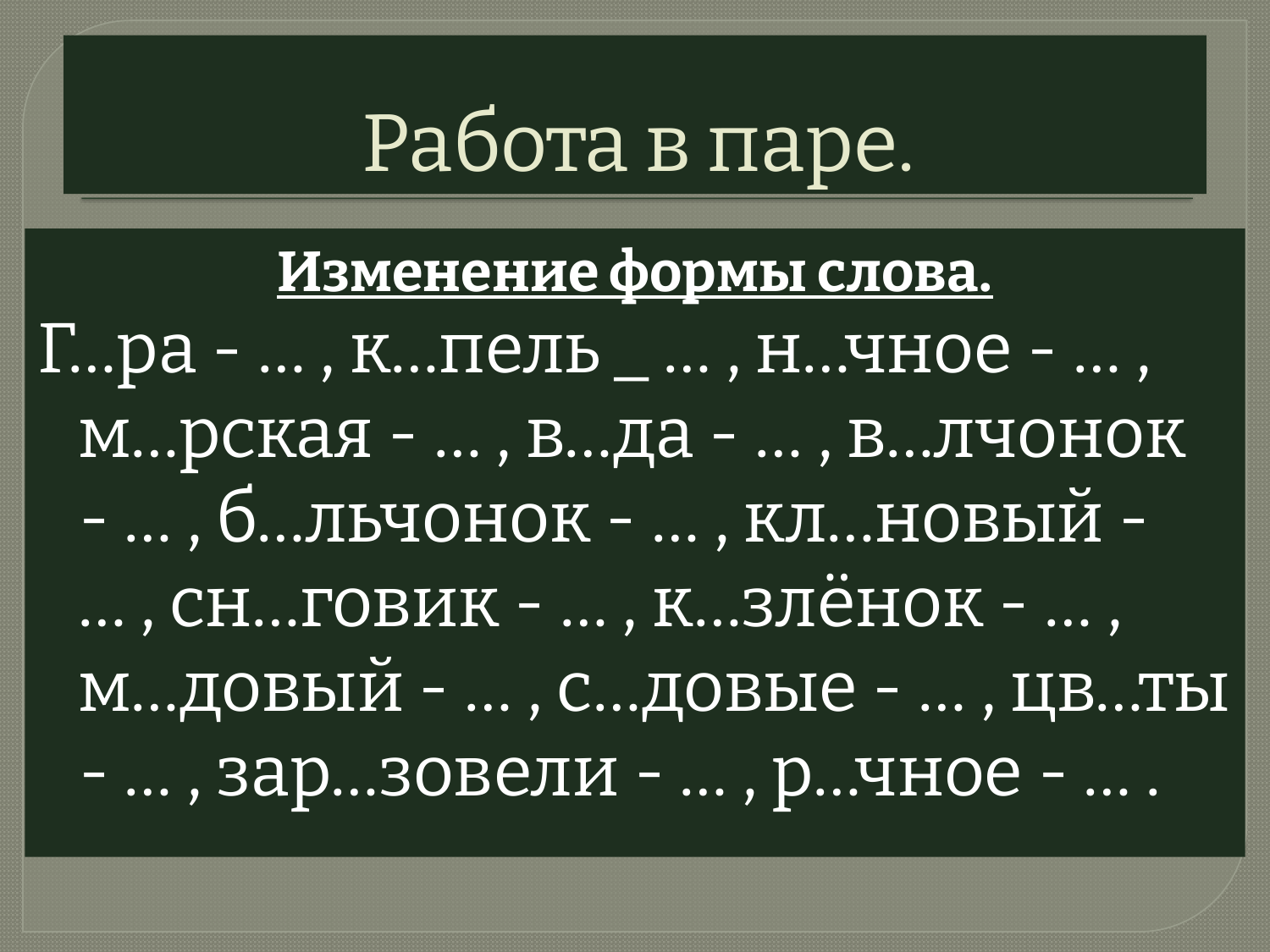

# Работа в паре.
Изменение формы слова.
Г…ра - … , к…пель _ … , н…чное - … , м…рская - … , в…да - … , в…лчонок - … , б…льчонок - … , кл…новый - … , сн…говик - … , к…злёнок - … , м…довый - … , с…довые - … , цв…ты - … , зар…зовели - … , р…чное - … .